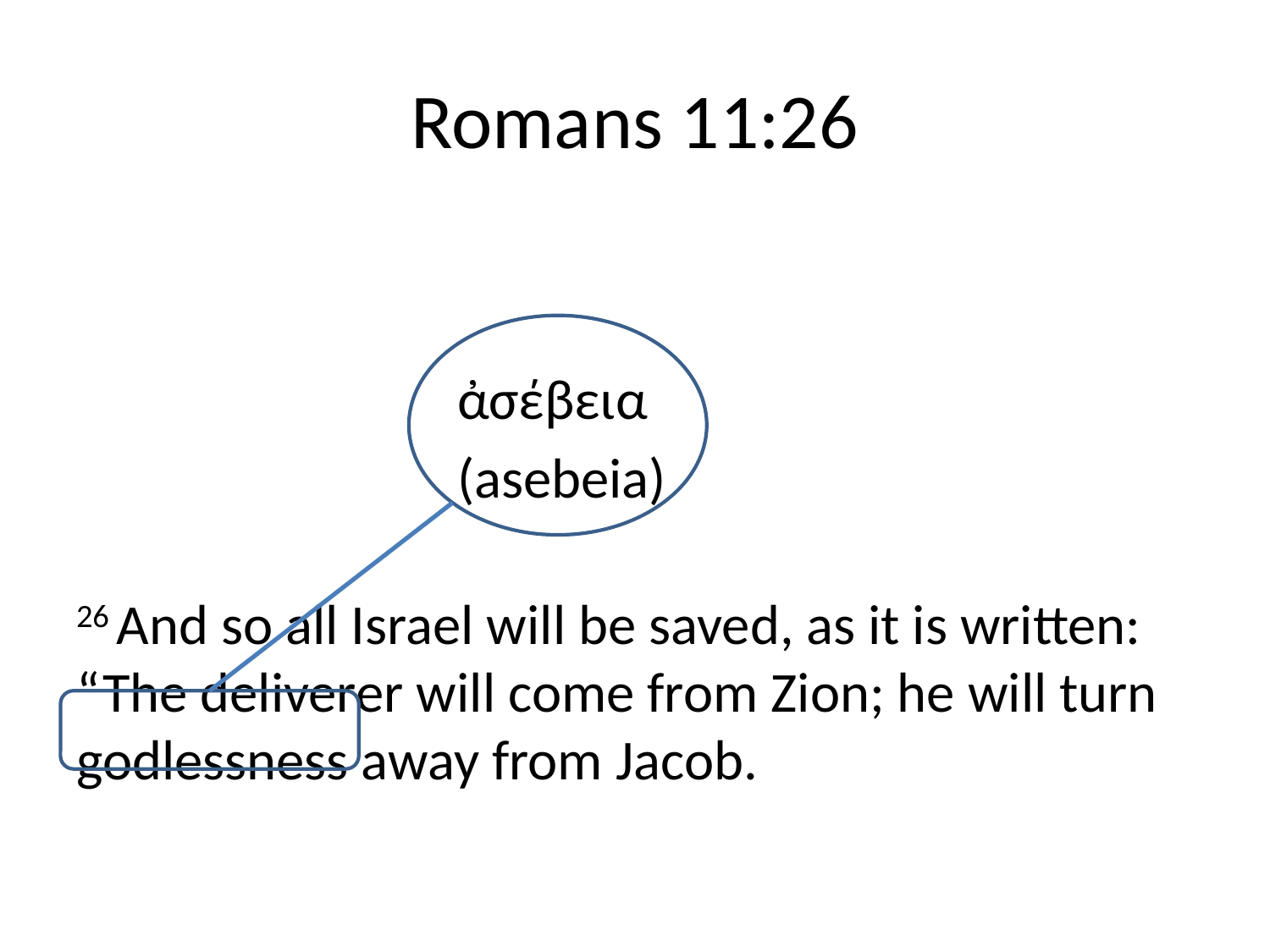

# Romans 11:26

			ἀσέβεια
			(asebeia)

26 And so all Israel will be saved, as it is written: “The deliverer will come from Zion; he will turn godlessness away from Jacob.